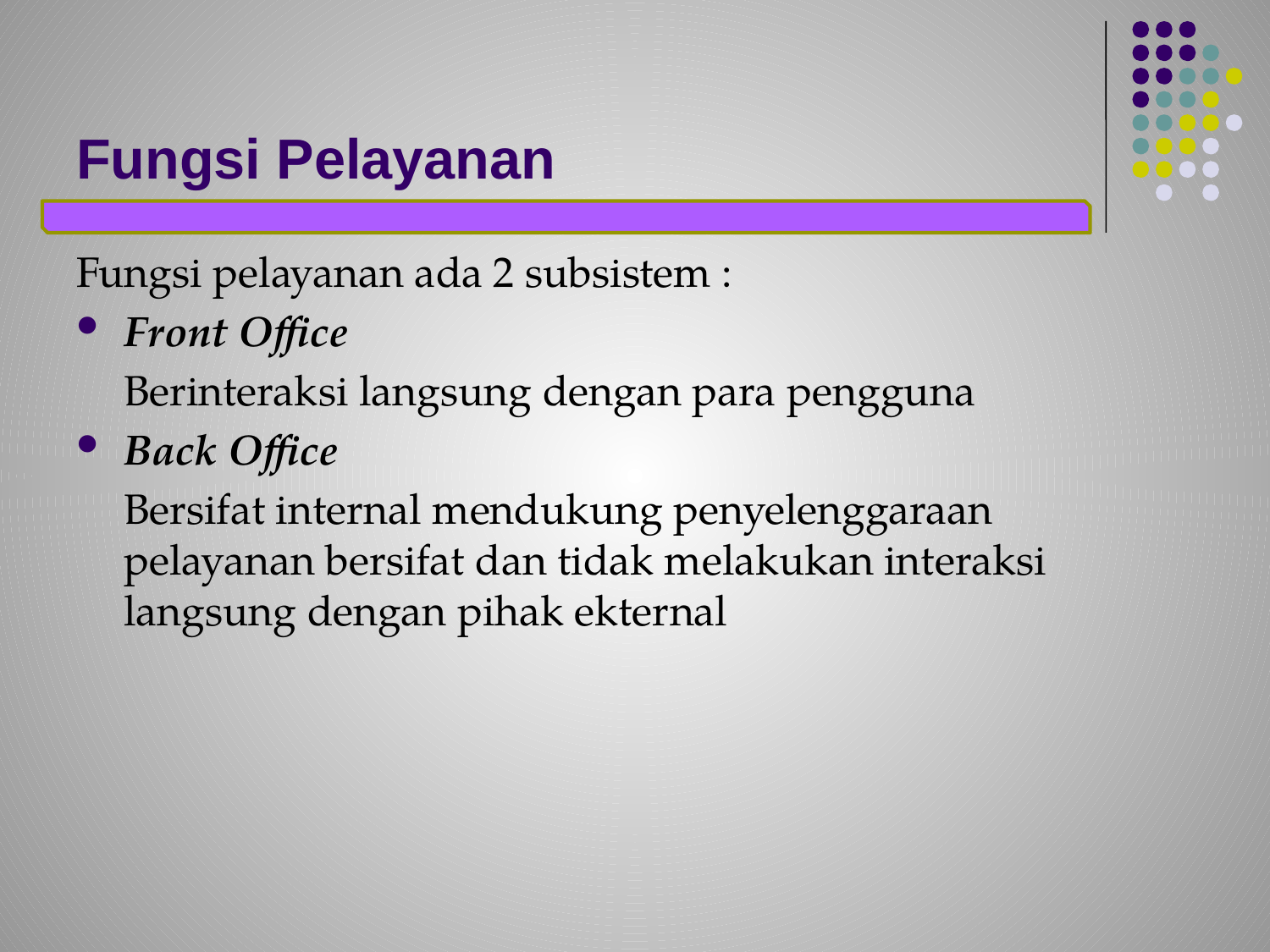

# Fungsi Pelayanan

Fungsi pelayanan ada 2 subsistem :
Front Office
	Berinteraksi langsung dengan para pengguna
Back Office
	Bersifat internal mendukung penyelenggaraan pelayanan bersifat dan tidak melakukan interaksi langsung dengan pihak ekternal